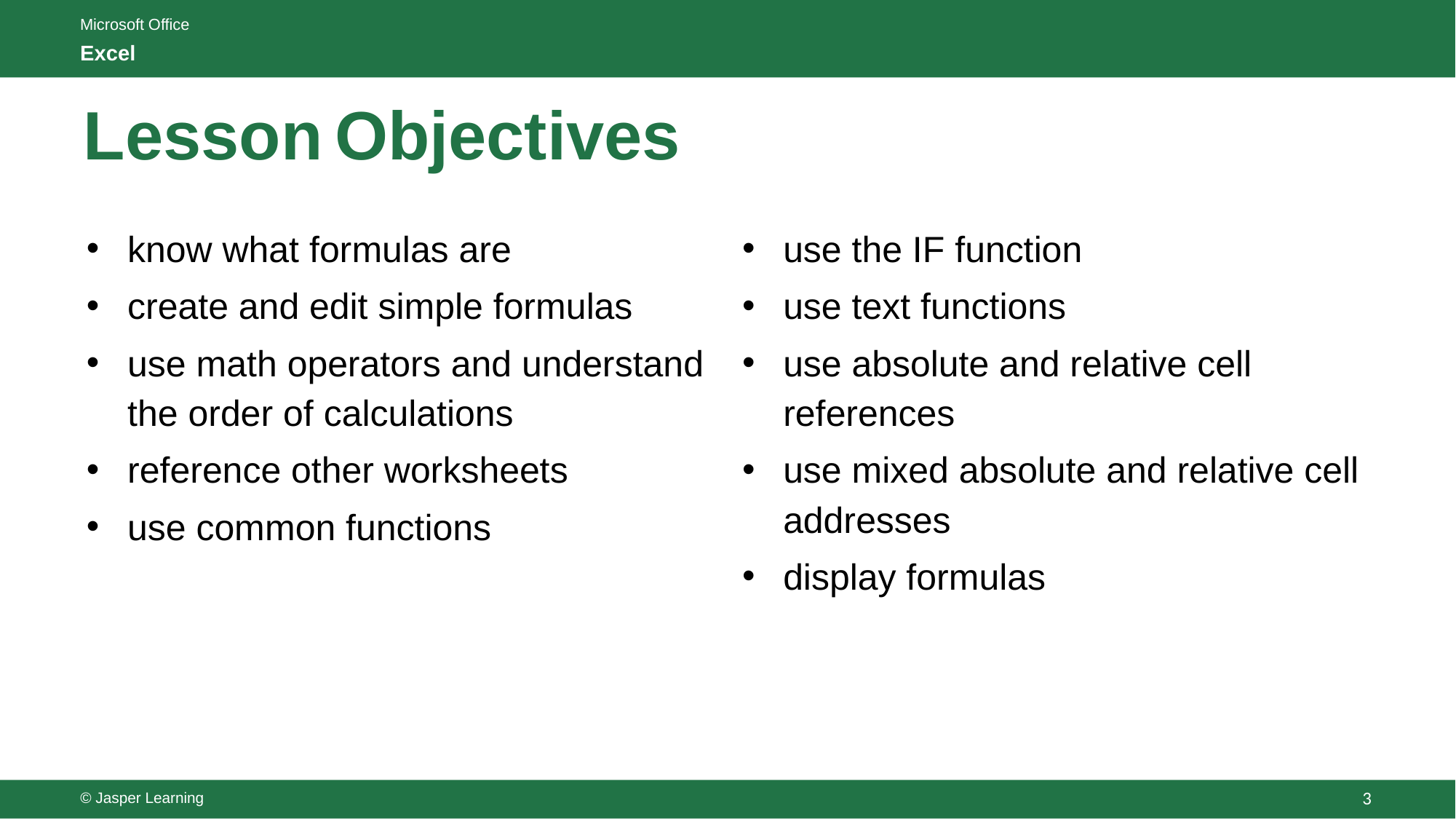

# Lesson Objectives
​use the IF function
use text functions​
use absolute and relative cell references​
use mixed absolute and relative cell addresses​
display formulas​​
know what formulas are​
create and edit simple formulas​
use math operators and understand the order of calculations​
reference other worksheets​
use common functions​
© Jasper Learning
3